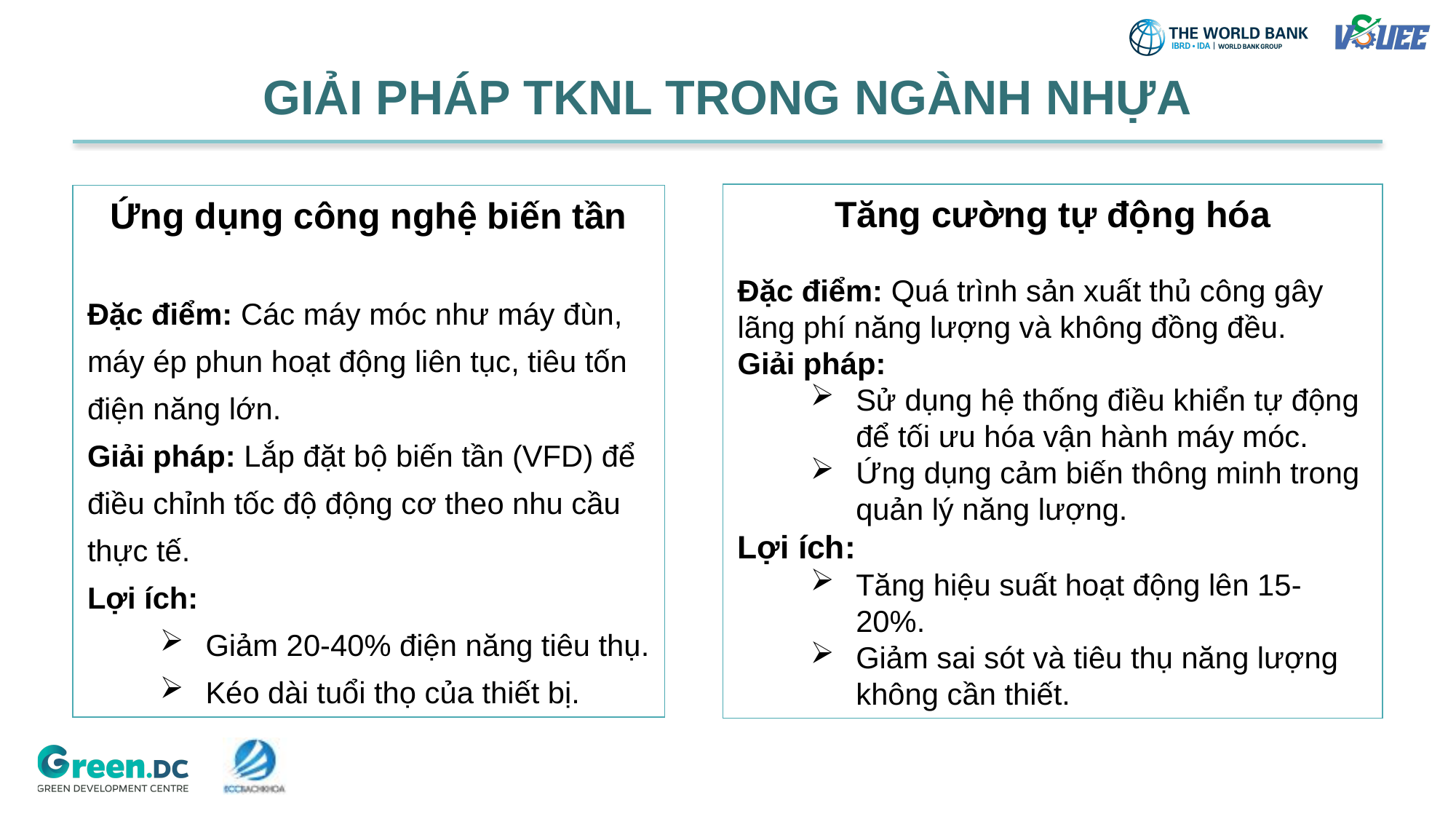

# GIẢI PHÁP TKNL TRONG NGÀNH NHỰA
Tăng cường tự động hóa

Đặc điểm: Quá trình sản xuất thủ công gây lãng phí năng lượng và không đồng đều.
Giải pháp:
Sử dụng hệ thống điều khiển tự động để tối ưu hóa vận hành máy móc.
Ứng dụng cảm biến thông minh trong quản lý năng lượng.
Lợi ích:
Tăng hiệu suất hoạt động lên 15-20%.
Giảm sai sót và tiêu thụ năng lượng không cần thiết.
Ứng dụng công nghệ biến tần

Đặc điểm: Các máy móc như máy đùn, máy ép phun hoạt động liên tục, tiêu tốn điện năng lớn.
Giải pháp: Lắp đặt bộ biến tần (VFD) để điều chỉnh tốc độ động cơ theo nhu cầu thực tế.
Lợi ích:
Giảm 20-40% điện năng tiêu thụ.
Kéo dài tuổi thọ của thiết bị.